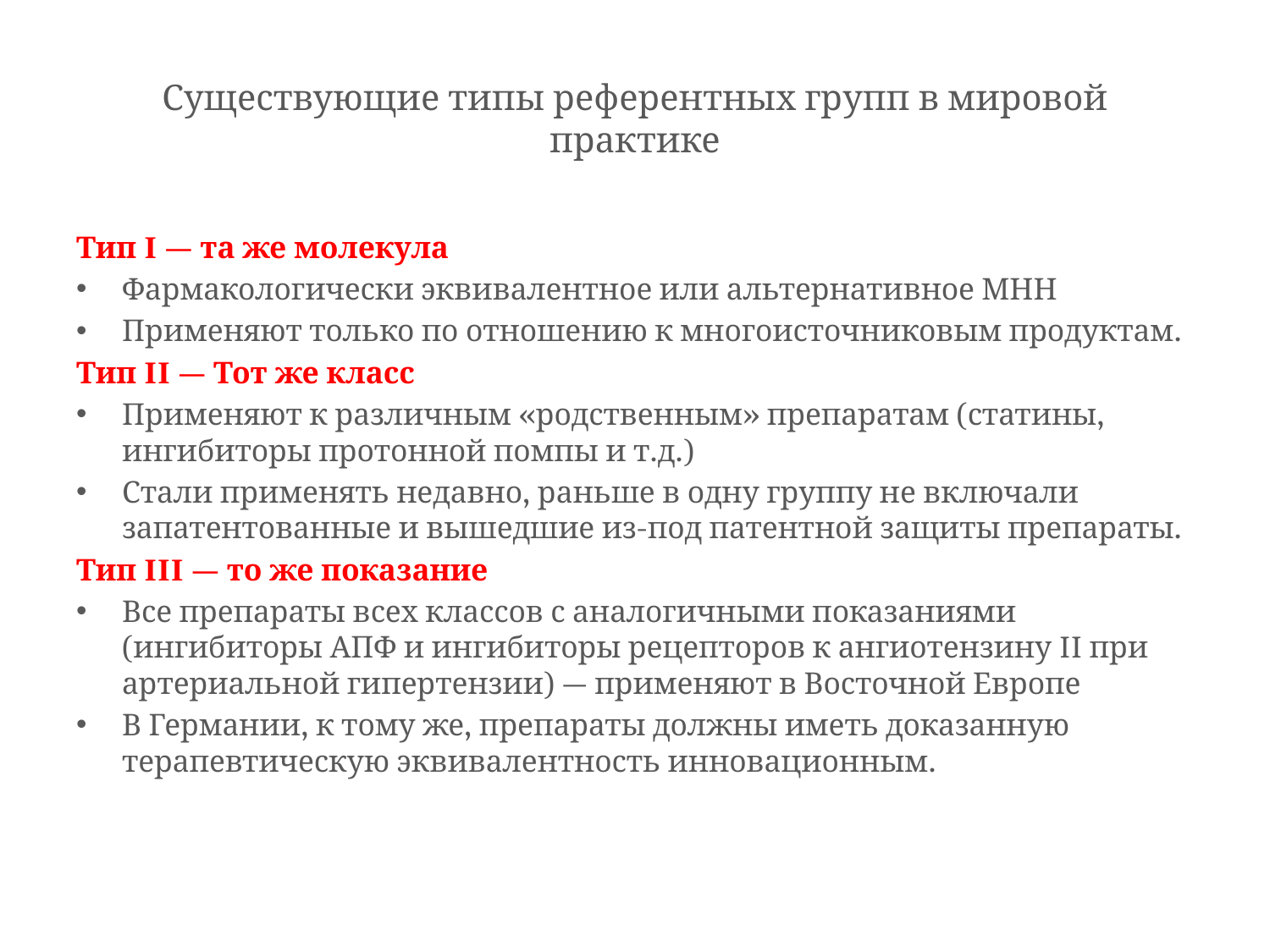

# Существующие типы референтных групп в мировой практике
Тип I — та же молекула
Фармакологически эквивалентное или альтернативное МНН
Применяют только по отношению к многоисточниковым продуктам.
Тип II — Тот же класс
Применяют к различным «родственным» препаратам (статины, ингибиторы протонной помпы и т.д.)
Стали применять недавно, раньше в одну группу не включали запатентованные и вышедшие из-под патентной защиты препараты.
Тип III — то же показание
Все препараты всех классов с аналогичными показаниями (ингибиторы АПФ и ингибиторы рецепторов к ангиотензину II при артериальной гипертензии) — применяют в Восточной Европе
В Германии, к тому же, препараты должны иметь доказанную терапевтическую эквивалентность инновационным.